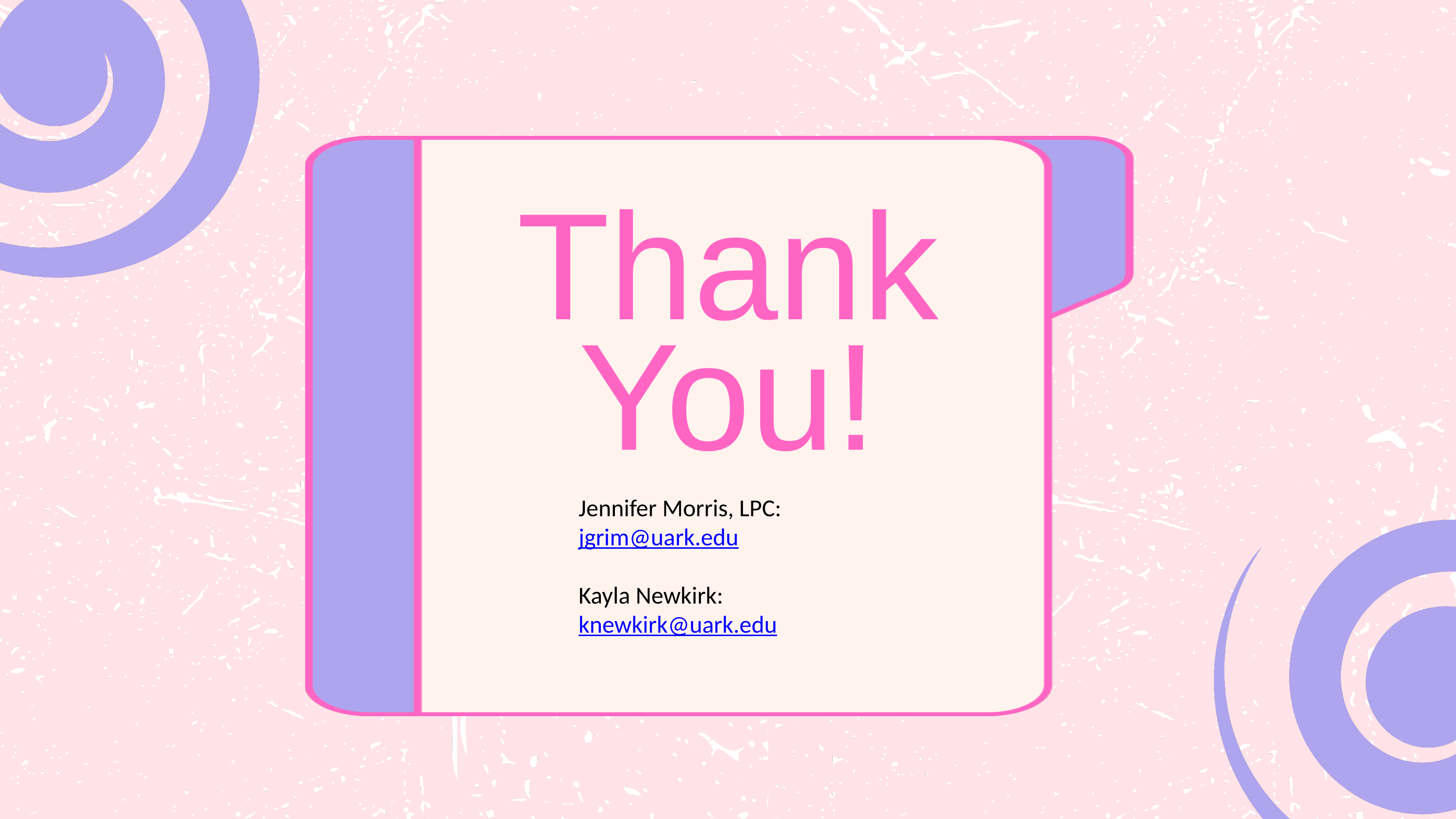

Thank
You!
Jennifer Morris, LPC: jgrim@uark.edu

Kayla Newkirk: knewkirk@uark.edu